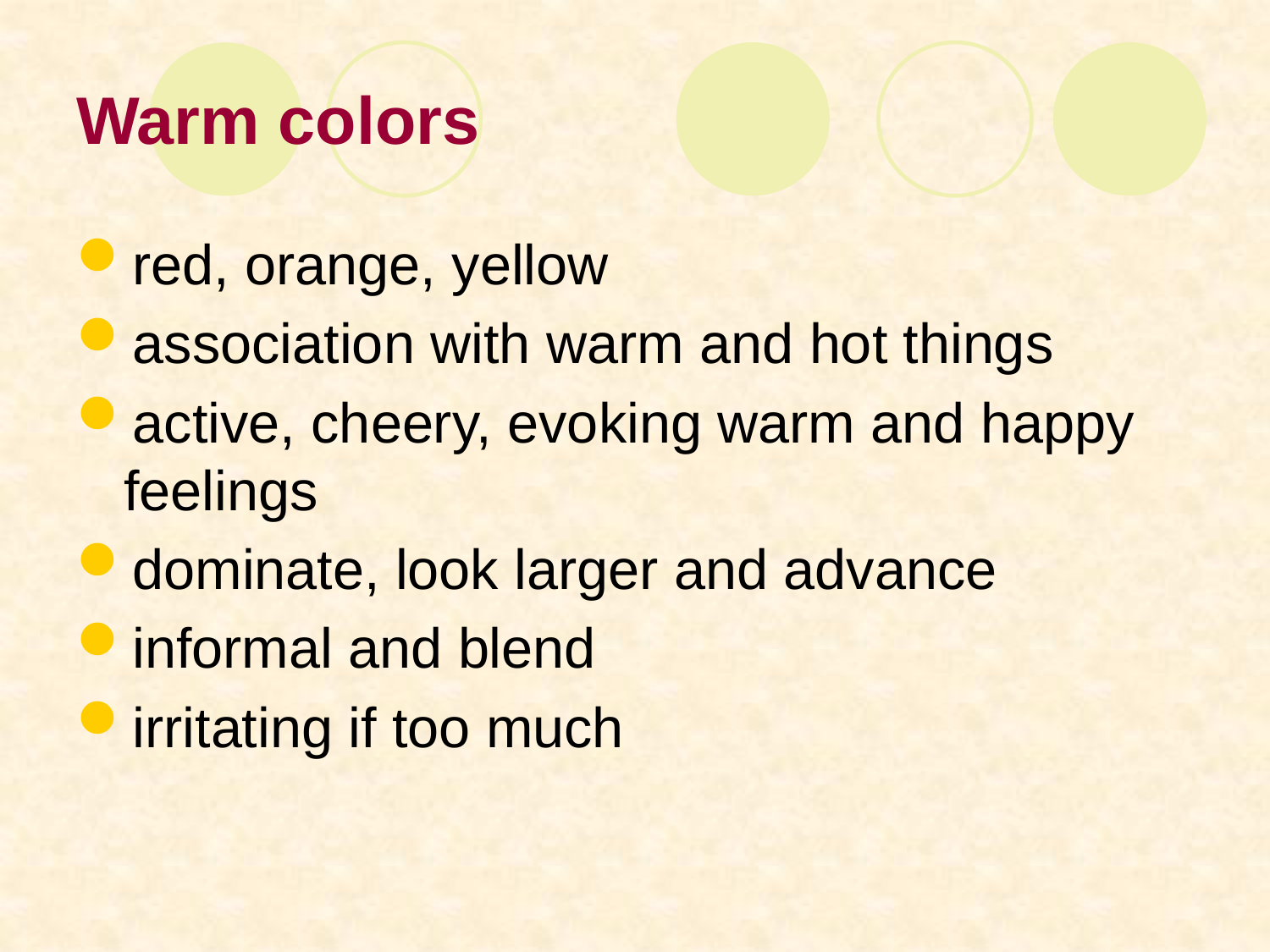

# Warm colors
red, orange, yellow
association with warm and hot things
active, cheery, evoking warm and happy feelings
dominate, look larger and advance
informal and blend
irritating if too much